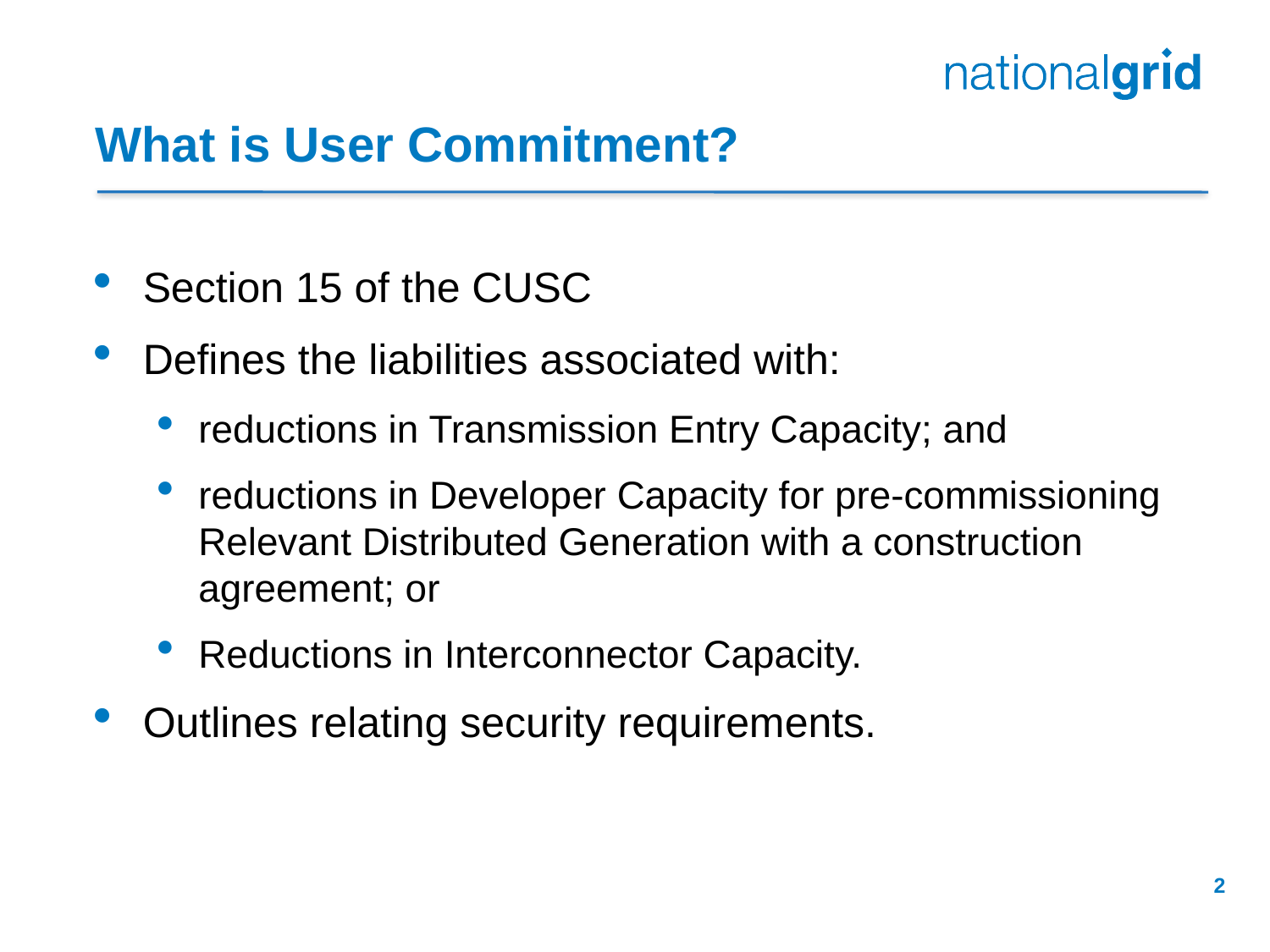

# What is User Commitment?

Section 15 of the CUSC
Defines the liabilities associated with:
reductions in Transmission Entry Capacity; and
reductions in Developer Capacity for pre-commissioning Relevant Distributed Generation with a construction agreement; or
Reductions in Interconnector Capacity.
Outlines relating security requirements.
2